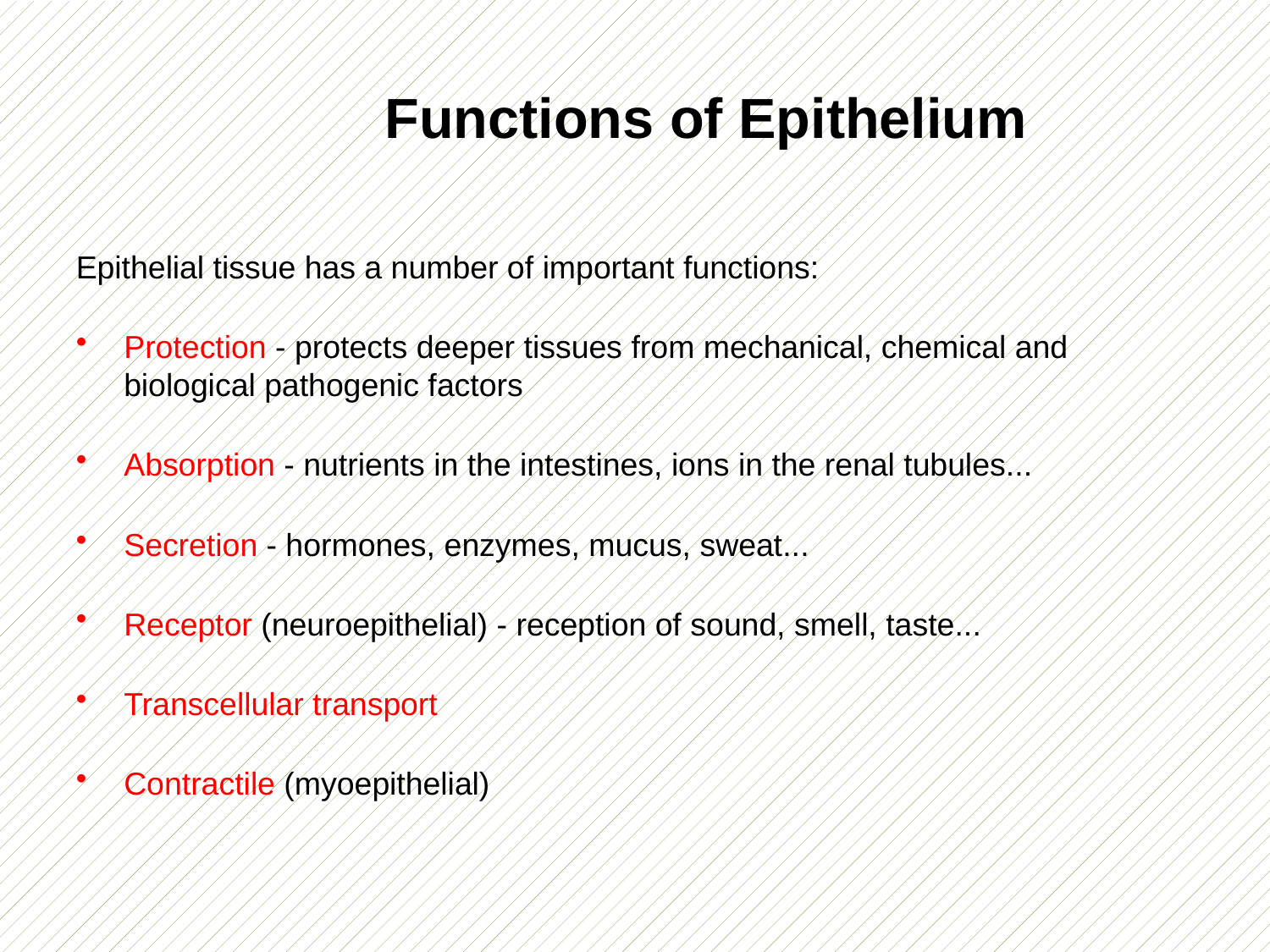

# Functions of Epithelium
Epithelial tissue has a number of important functions:

Protection - protects deeper tissues from mechanical, chemical and biological pathogenic factors

Absorption - nutrients in the intestines, ions in the renal tubules...

Secretion - hormones, enzymes, mucus, sweat...

Receptor (neuroepithelial) - reception of sound, smell, taste...

Transcellular transport

Contractile (myoepithelial)